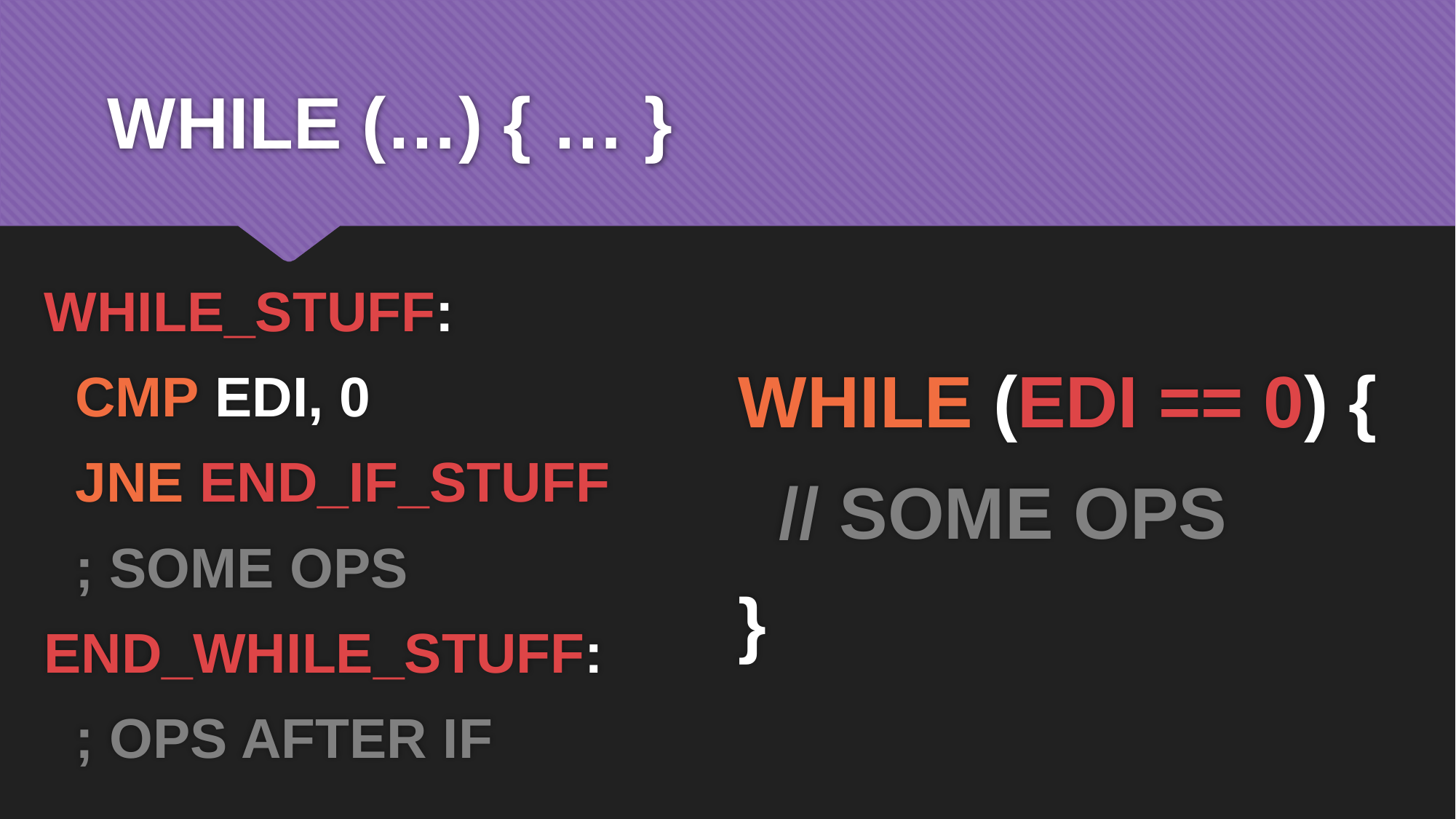

# WHILE (…) { … }
WHILE (EDI == 0) {
  // SOME OPS
}
WHILE_STUFF:
  CMP EDI, 0
  JNE END_IF_STUFF
  ; SOME OPS
END_WHILE_STUFF:
  ; OPS AFTER IF